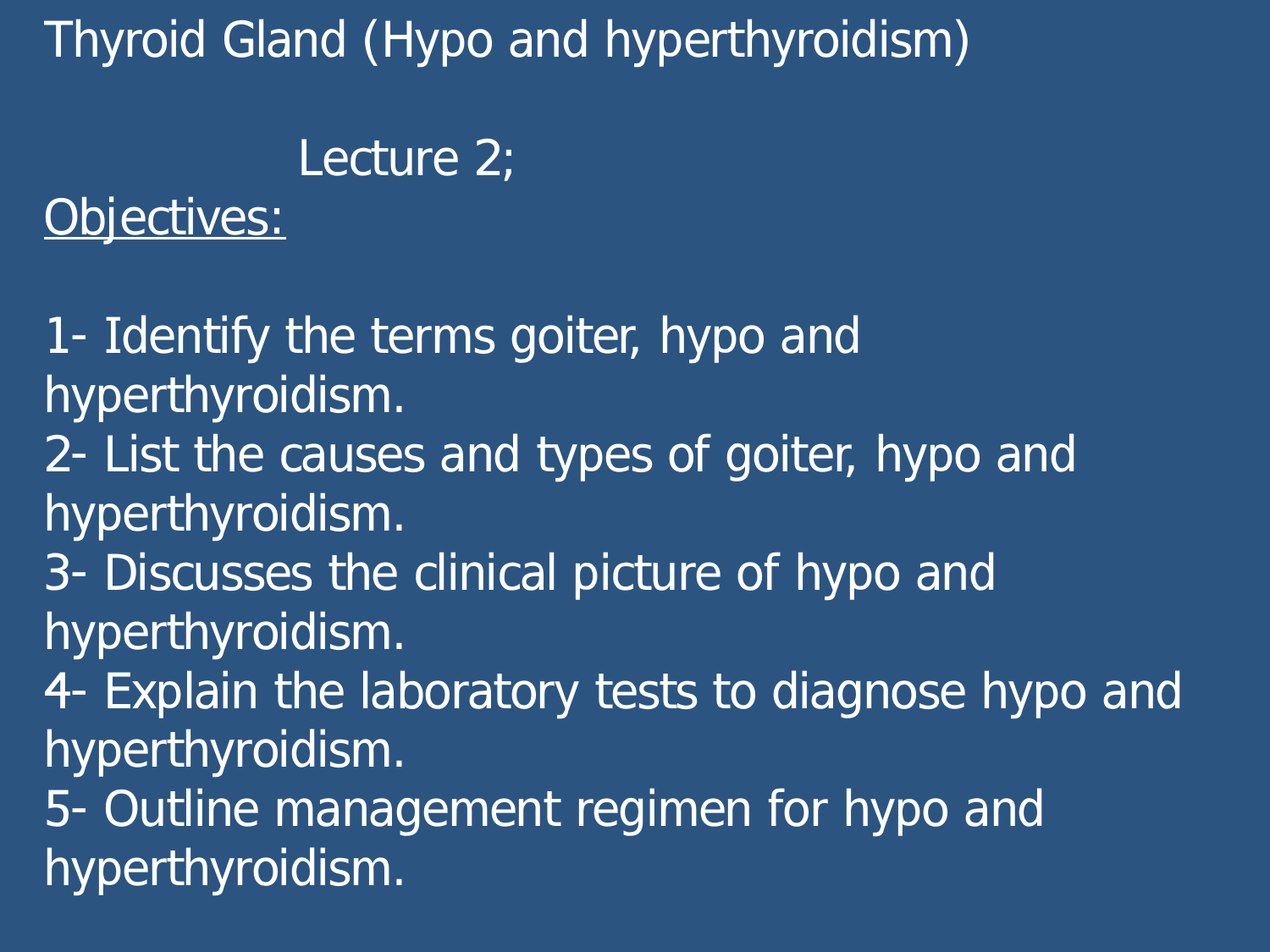

Thyroid Gland (Hypo and hyperthyroidism)

		Lecture 2;
Objectives:

1- Identify the terms goiter, hypo and hyperthyroidism.
2- List the causes and types of goiter, hypo and hyperthyroidism.
3- Discusses the clinical picture of hypo and hyperthyroidism.
4- Explain the laboratory tests to diagnose hypo and hyperthyroidism.
5- Outline management regimen for hypo and hyperthyroidism.